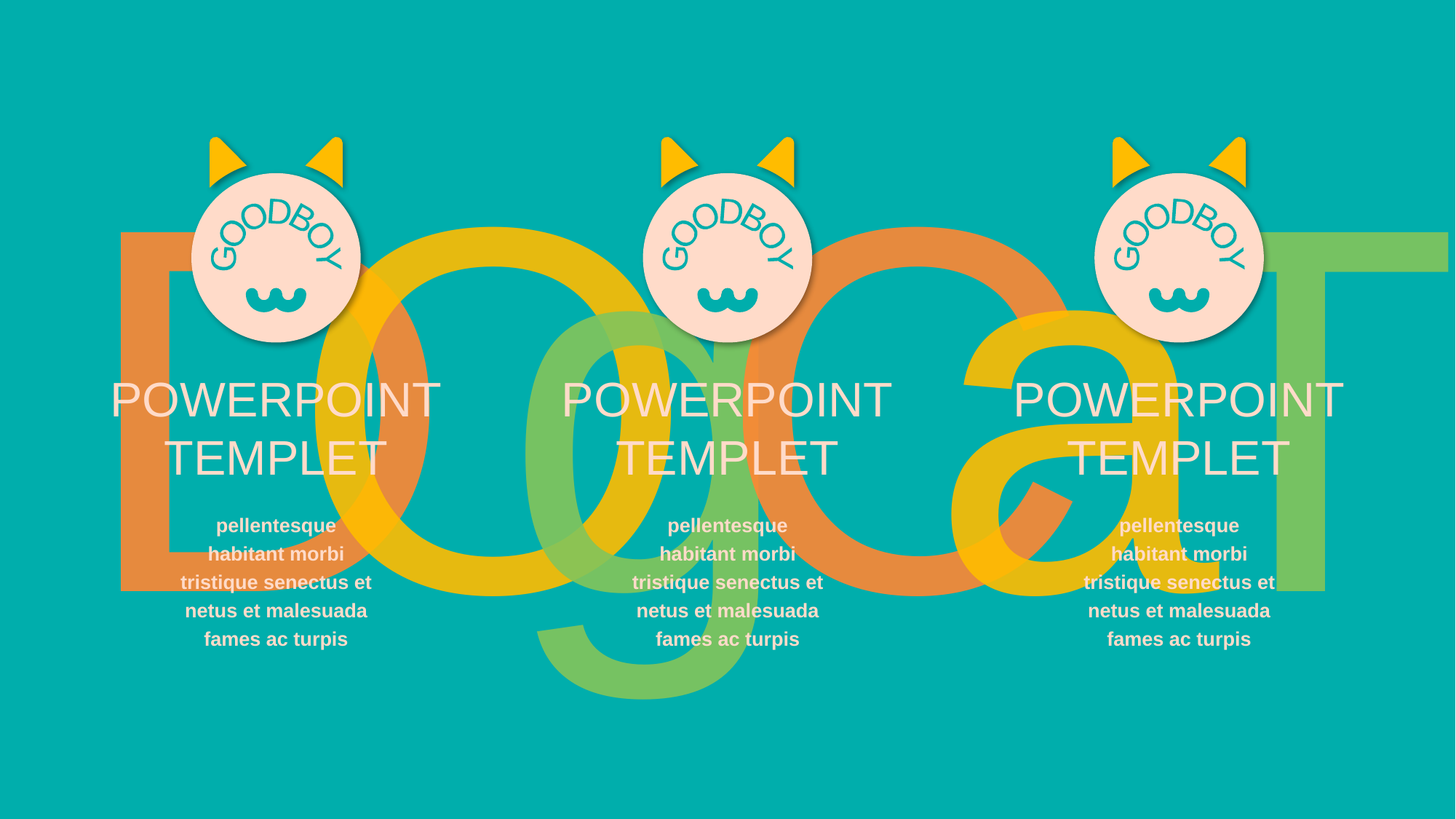

D
O
g
C
a
T

GOODBOY

GOODBOY

GOODBOY
POWERPOINT
TEMPLET
POWERPOINT
TEMPLET
POWERPOINT
TEMPLET
pellentesque habitant morbi tristique senectus et netus et malesuada fames ac turpis
pellentesque habitant morbi tristique senectus et netus et malesuada fames ac turpis
pellentesque habitant morbi tristique senectus et netus et malesuada fames ac turpis